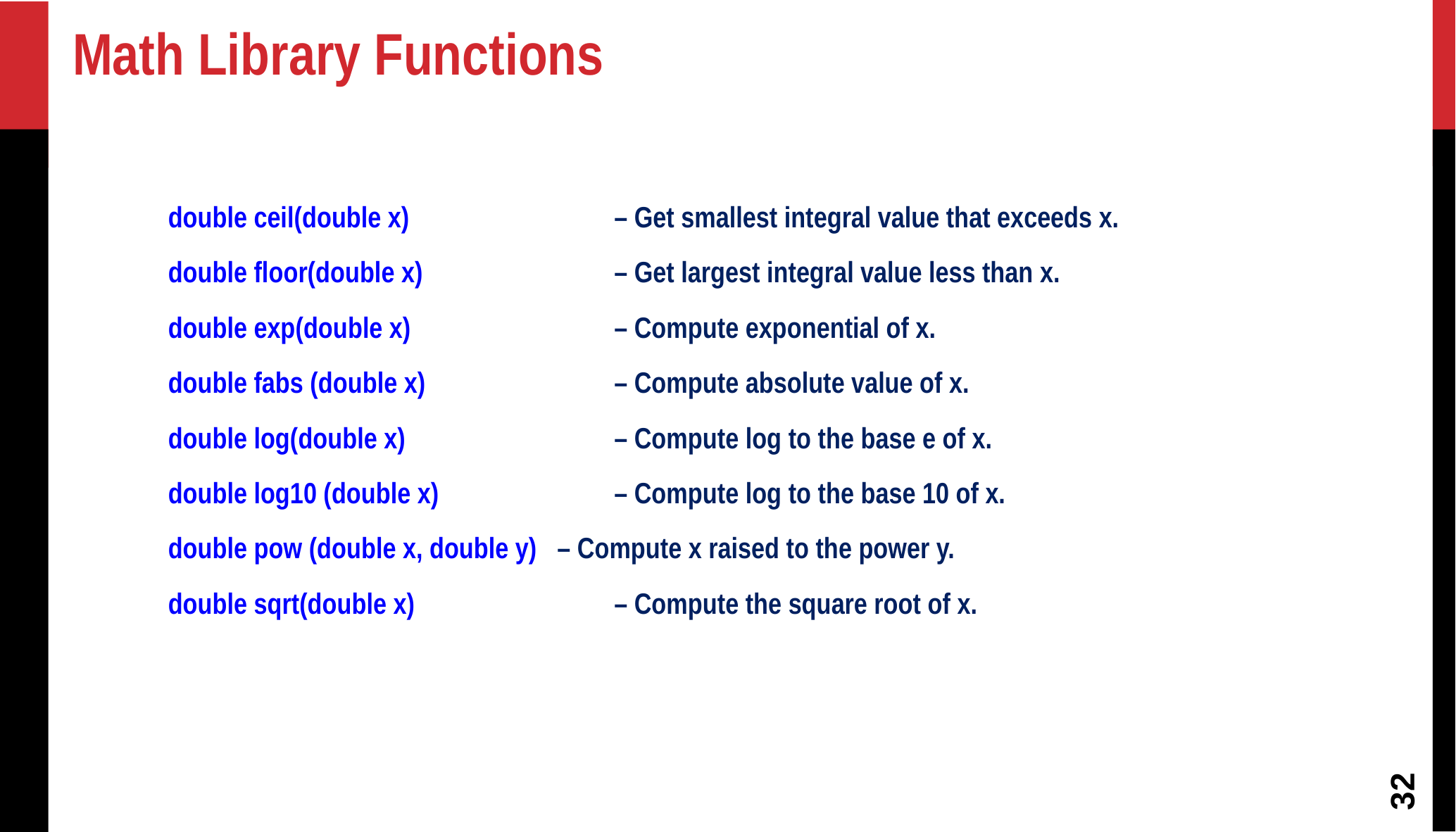

Math Library Functions
double ceil(double x) 		– Get smallest integral value that exceeds x.
double floor(double x) 		– Get largest integral value less than x.
double exp(double x) 		– Compute exponential of x.
double fabs (double x) 		– Compute absolute value of x.
double log(double x)		– Compute log to the base e of x.
double log10 (double x) 		– Compute log to the base 10 of x.
double pow (double x, double y)   – Compute x raised to the power y.
double sqrt(double x) 	 	– Compute the square root of x.

32